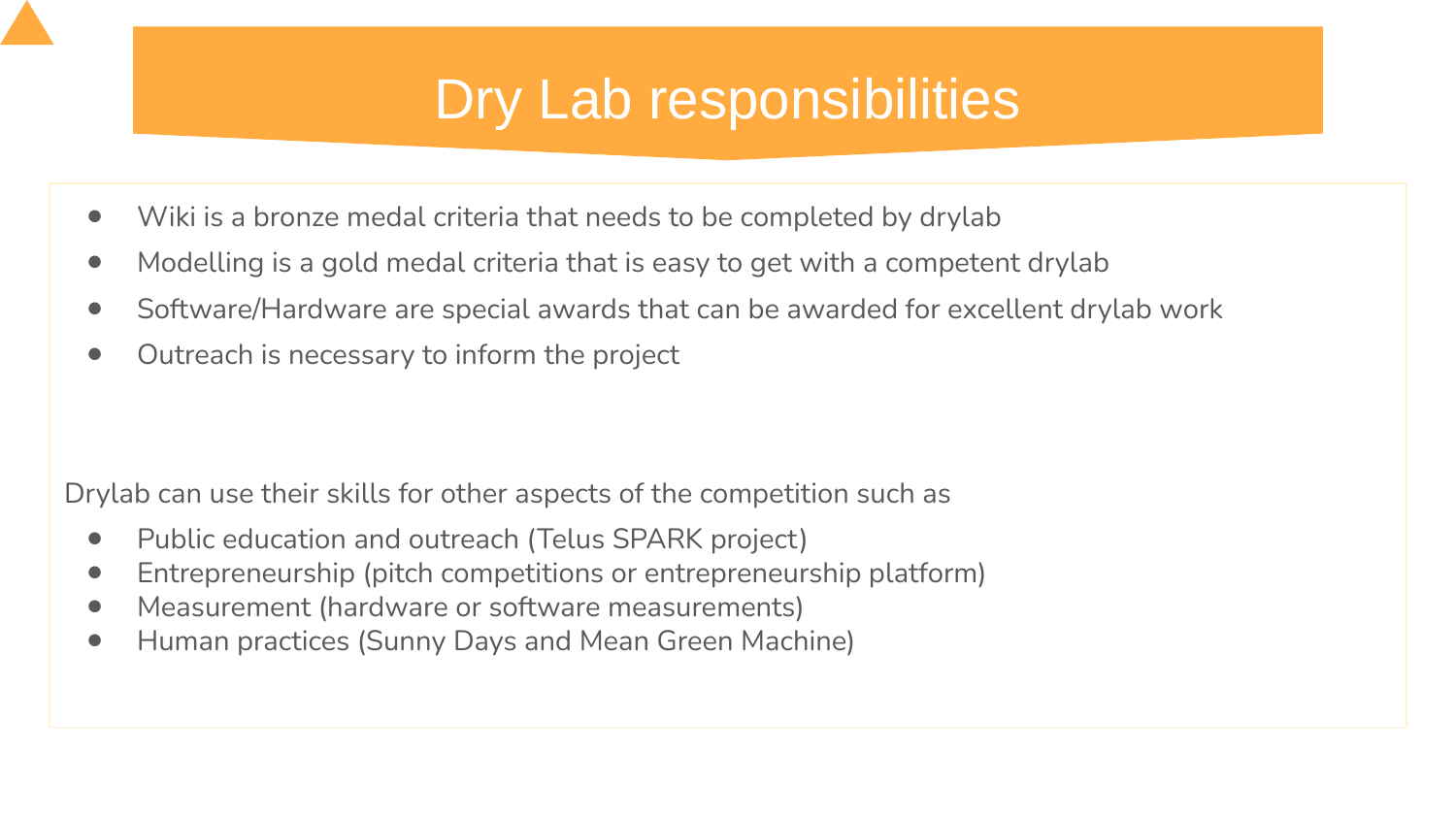

# Dry Lab responsibilities
Wiki is a bronze medal criteria that needs to be completed by drylab
Modelling is a gold medal criteria that is easy to get with a competent drylab
Software/Hardware are special awards that can be awarded for excellent drylab work
Outreach is necessary to inform the project

Drylab can use their skills for other aspects of the competition such as
Public education and outreach (Telus SPARK project)
Entrepreneurship (pitch competitions or entrepreneurship platform)
Measurement (hardware or software measurements)
Human practices (Sunny Days and Mean Green Machine)